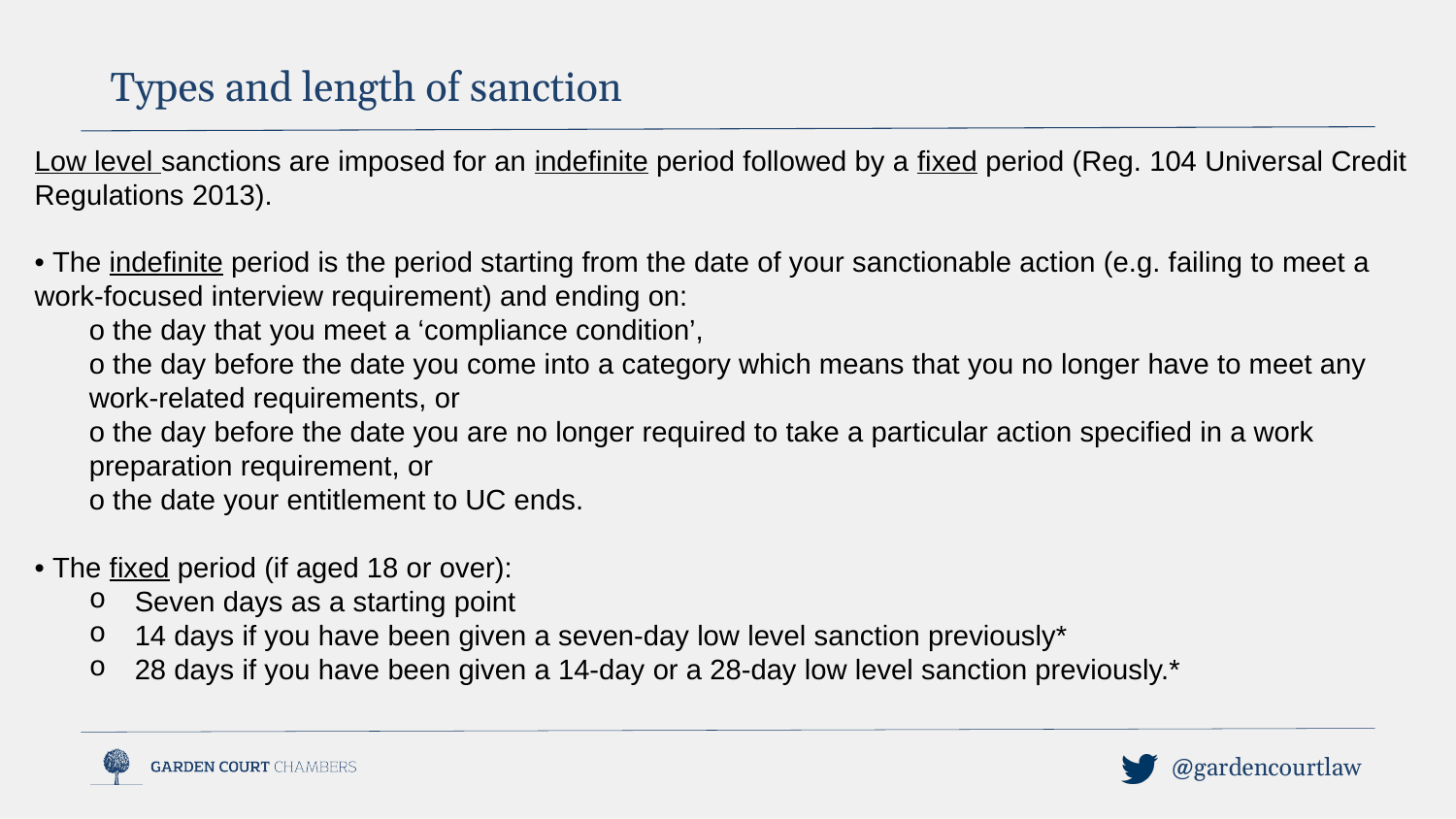

Types and length of sanction
Low level sanctions are imposed for an indefinite period followed by a fixed period (Reg. 104 Universal Credit Regulations 2013).

• The indefinite period is the period starting from the date of your sanctionable action (e.g. failing to meet a work-focused interview requirement) and ending on:
o the day that you meet a ‘compliance condition’,
o the day before the date you come into a category which means that you no longer have to meet any work-related requirements, or
o the day before the date you are no longer required to take a particular action specified in a work preparation requirement, or
o the date your entitlement to UC ends.

• The fixed period (if aged 18 or over):
Seven days as a starting point
14 days if you have been given a seven-day low level sanction previously*
28 days if you have been given a 14-day or a 28-day low level sanction previously.*